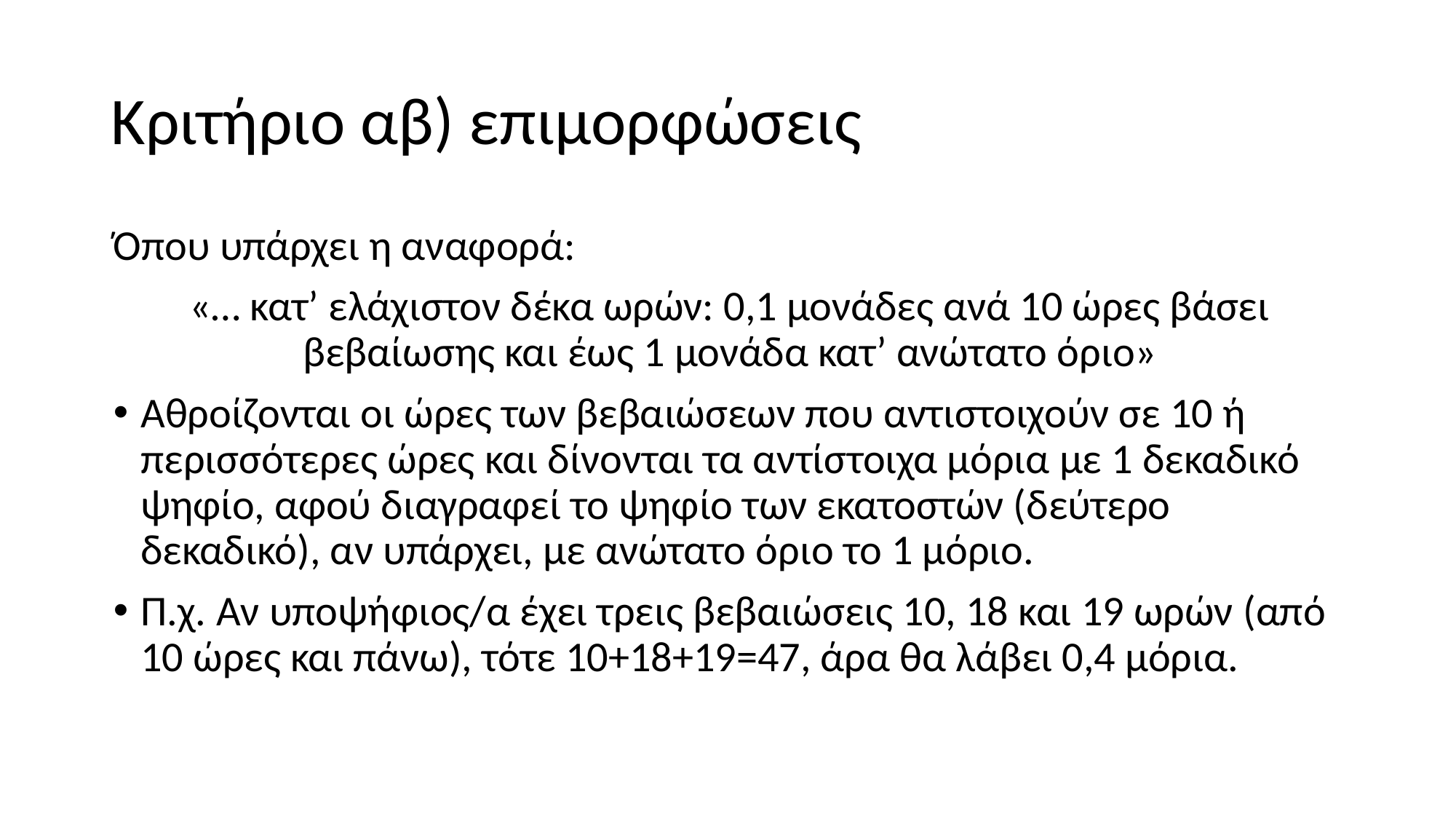

# Κριτήριο αβ) επιμορφώσεις
Όπου υπάρχει η αναφορά:
«… κατ’ ελάχιστον δέκα ωρών: 0,1 μονάδες ανά 10 ώρες βάσει βεβαίωσης και έως 1 μονάδα κατ’ ανώτατο όριο»
Αθροίζονται οι ώρες των βεβαιώσεων που αντιστοιχούν σε 10 ή περισσότερες ώρες και δίνονται τα αντίστοιχα μόρια με 1 δεκαδικό ψηφίο, αφού διαγραφεί το ψηφίο των εκατοστών (δεύτερο δεκαδικό), αν υπάρχει, με ανώτατο όριο το 1 μόριο.
Π.χ. Αν υποψήφιος/α έχει τρεις βεβαιώσεις 10, 18 και 19 ωρών (από 10 ώρες και πάνω), τότε 10+18+19=47, άρα θα λάβει 0,4 μόρια.